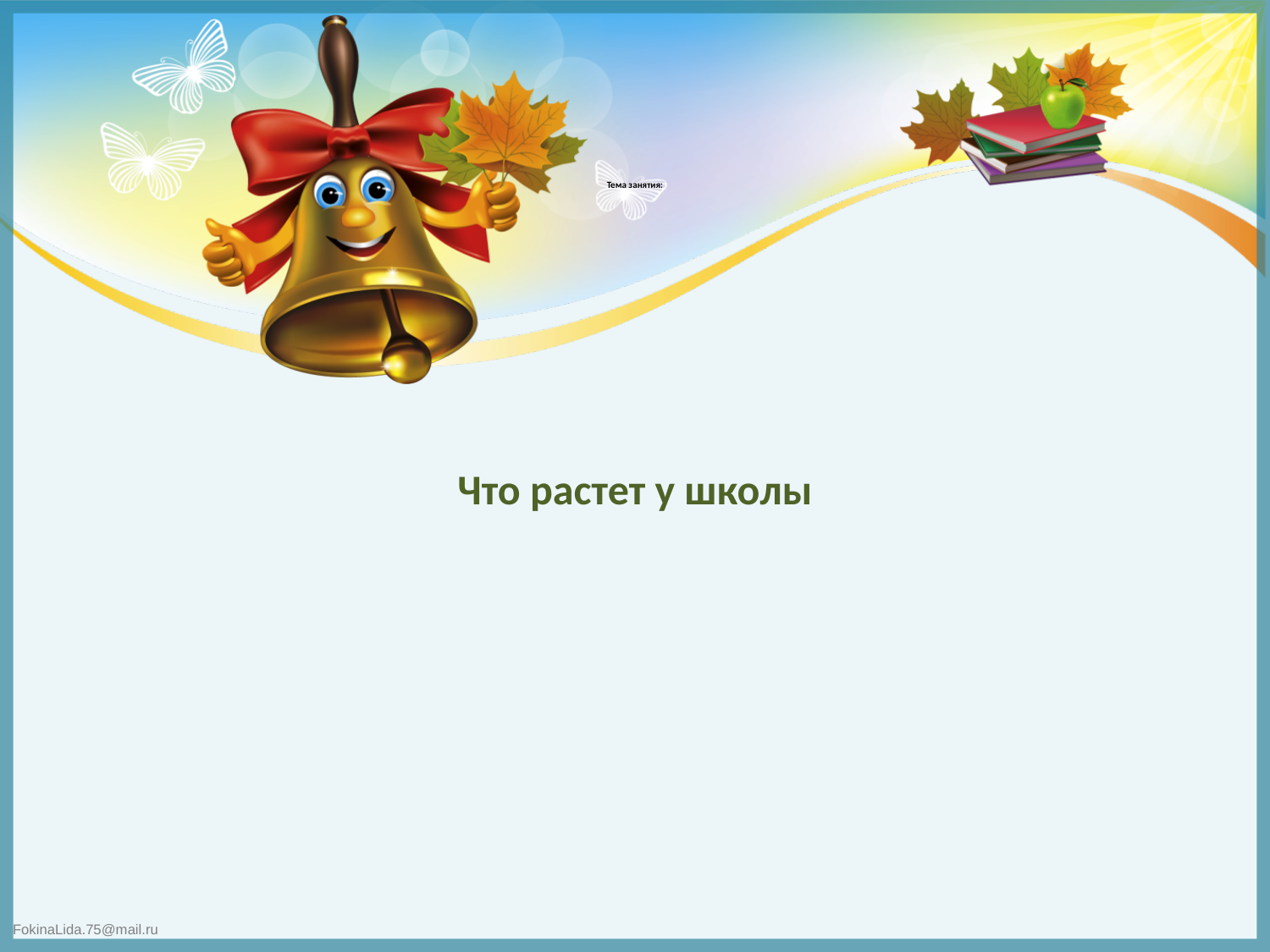

# Тема занятия:

Что растет у школы